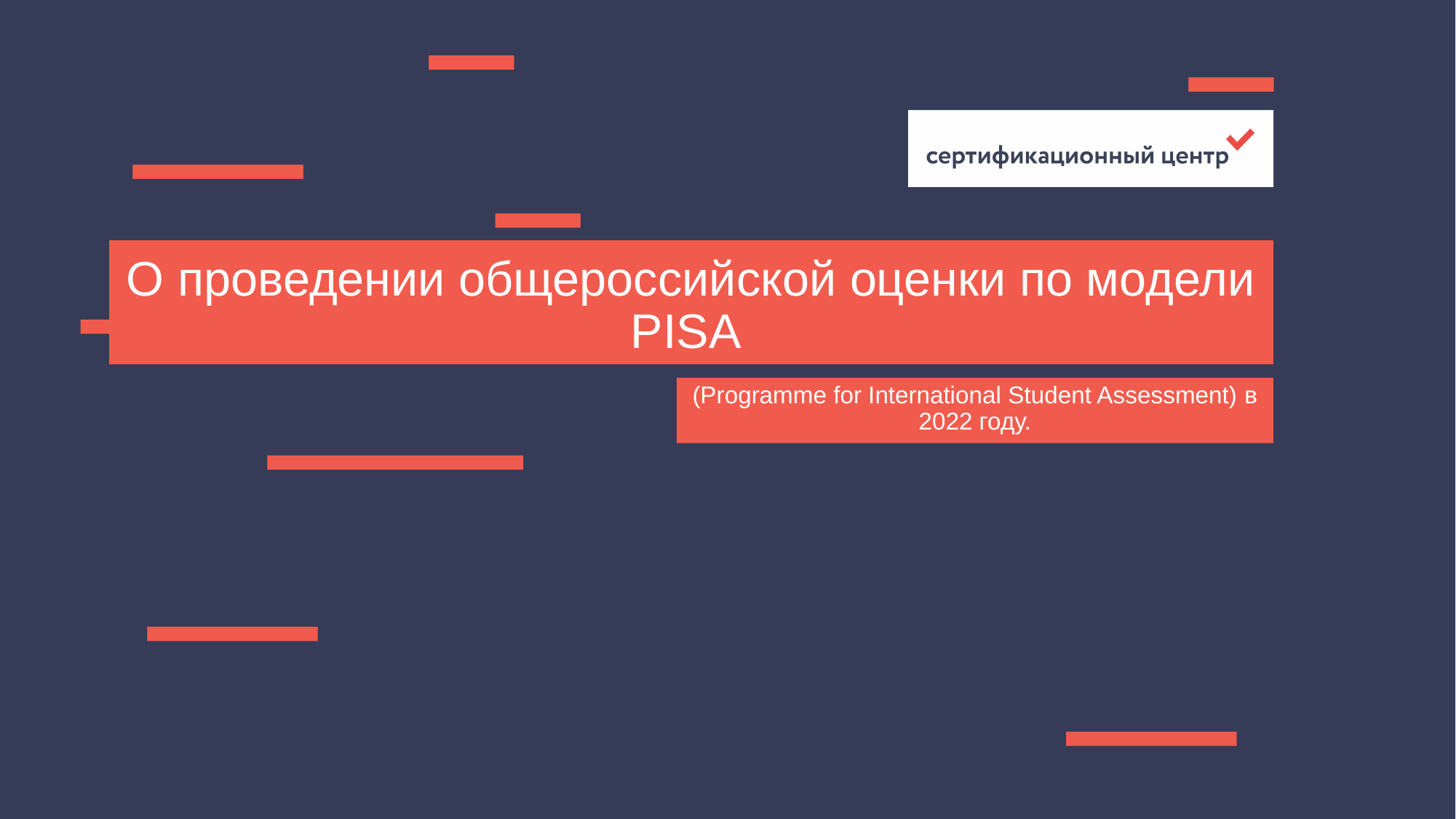

# О проведении общероссийской оценки по модели PISA
(Programme for International Student Assessment) в 2022 году.